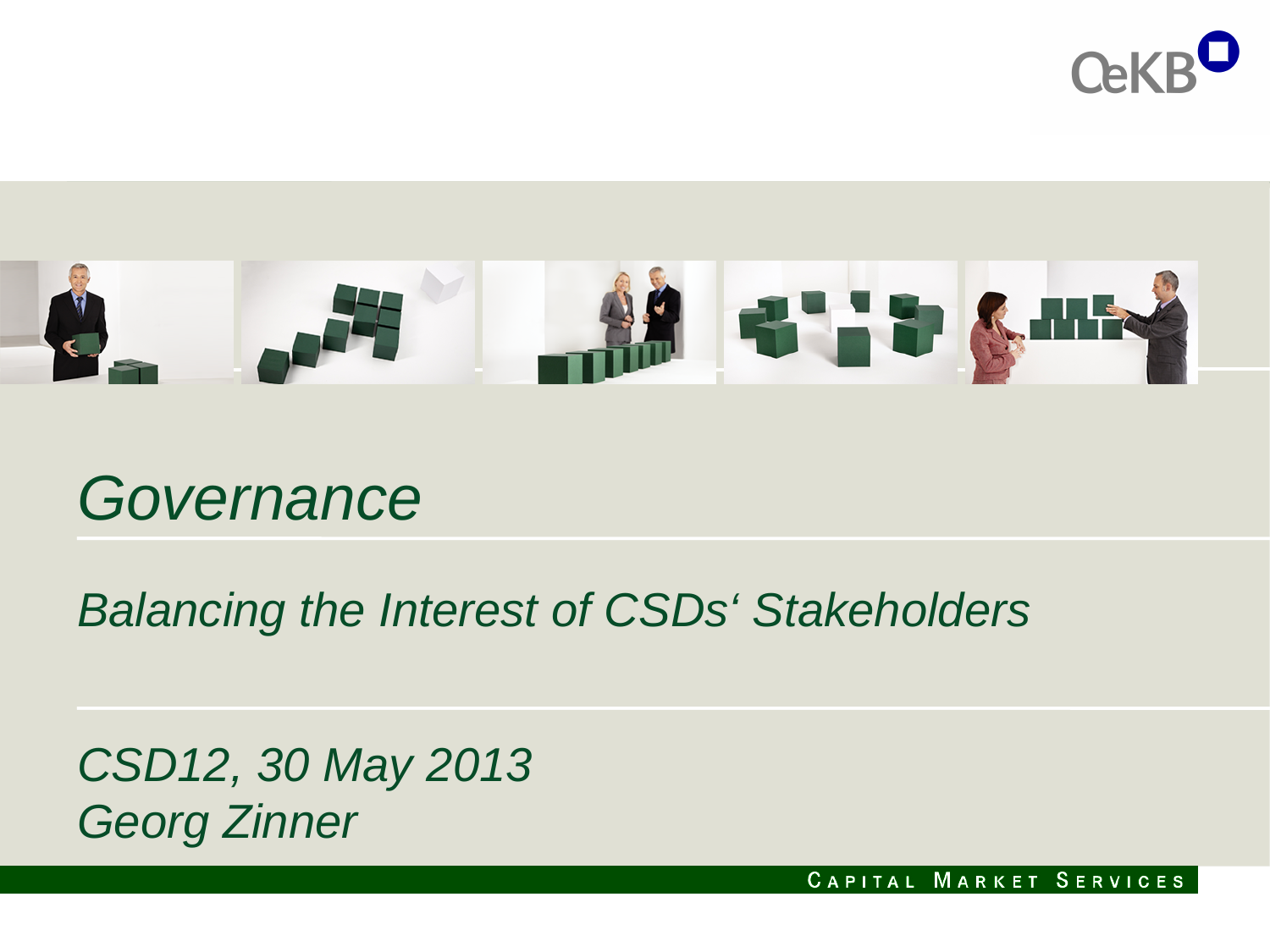

# Governance
Balancing the Interest of CSDs‘ Stakeholders
CSD12, 30 May 2013
Georg Zinner